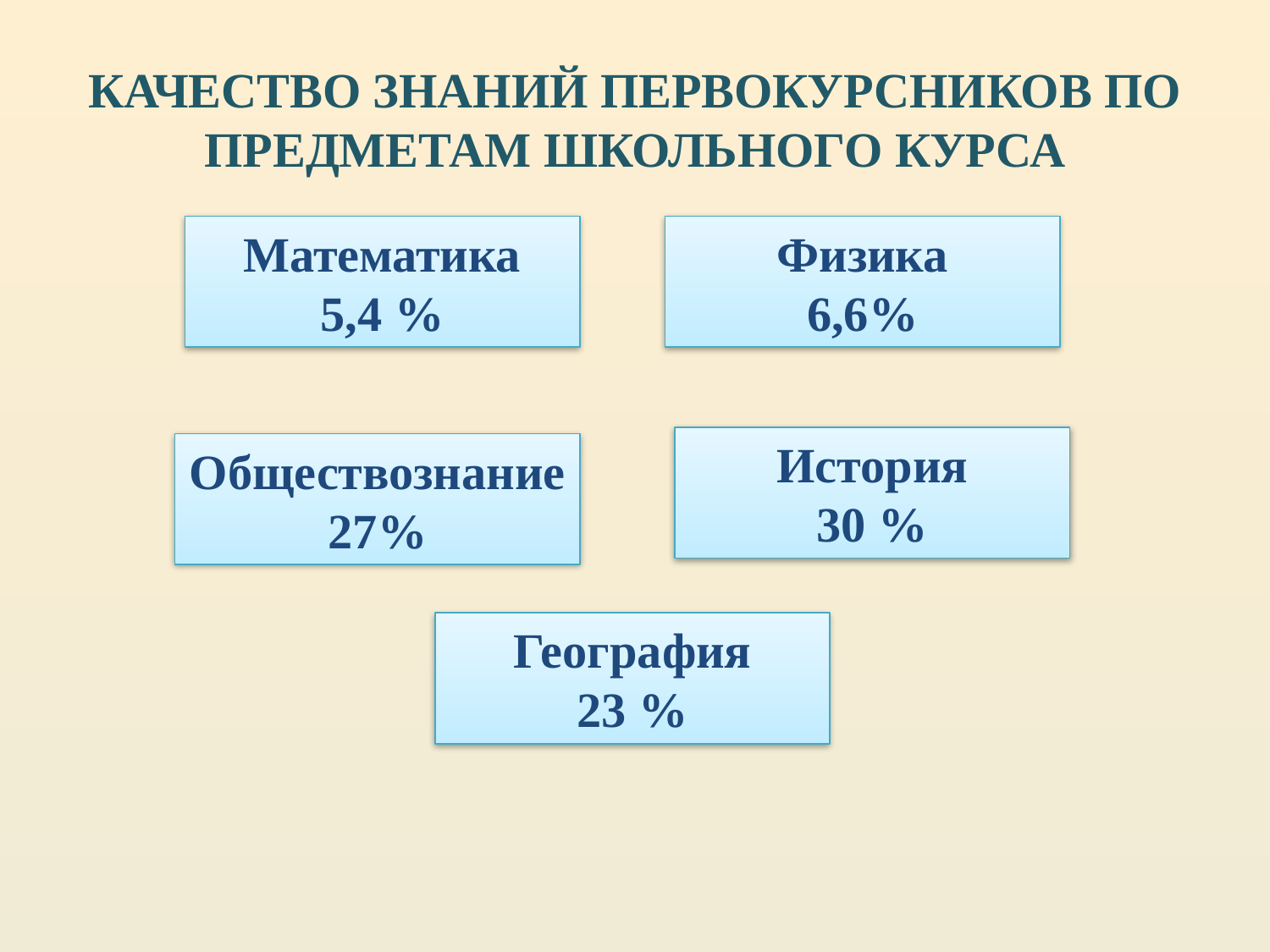

# КАЧЕСТВО ЗНАНИЙ ПЕРВОКУРСНИКОВ ПО ПРЕДМЕТАМ ШКОЛЬНОГО КУРСА
Математика
5,4 %
Физика
6,6%
История
30 %
Обществознание
27%
География
23 %